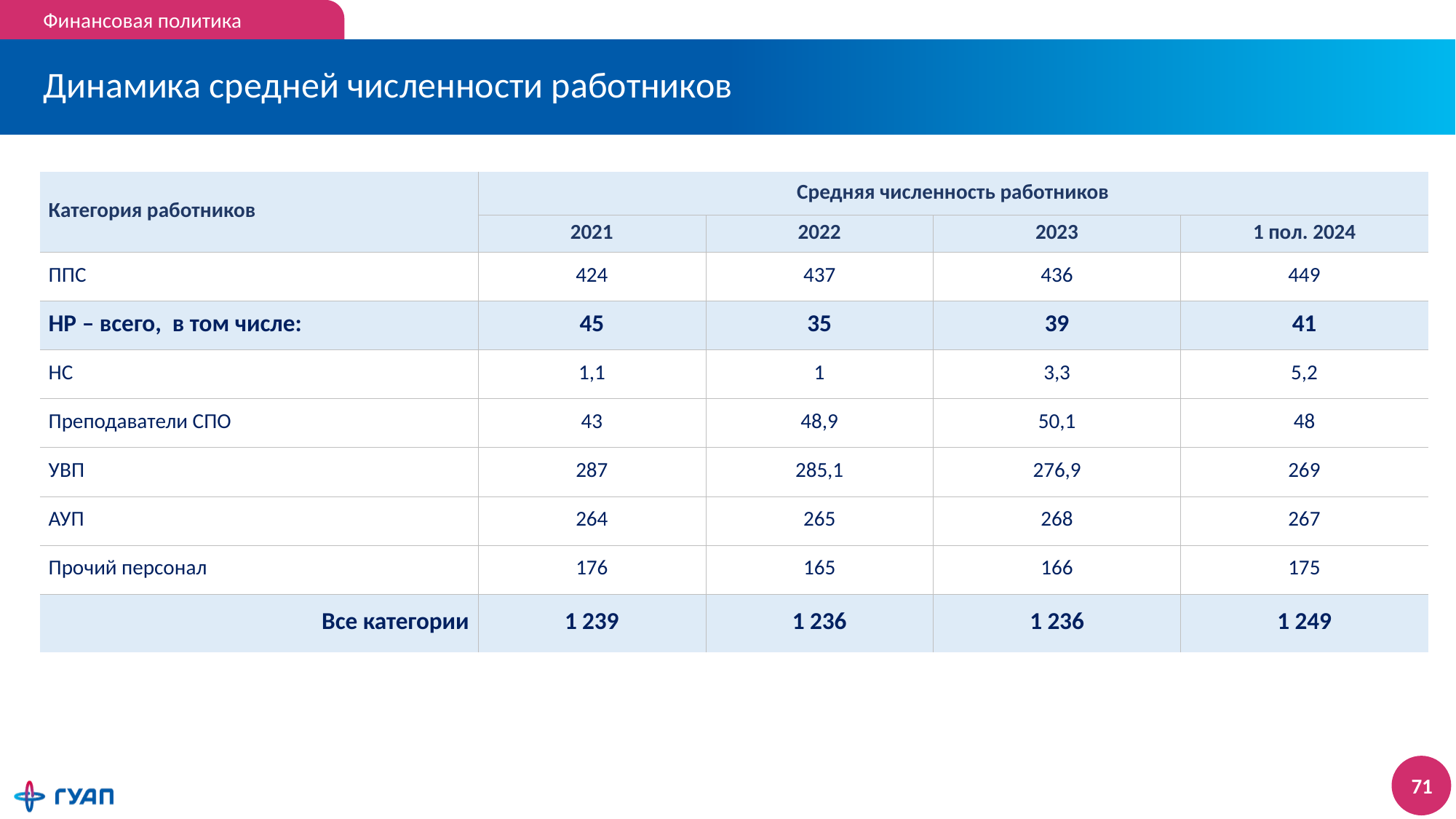

Финансовая политика
# Динамика средней численности работников
| Категория работников | Средняя численность работников |  |  |  |
| --- | --- | --- | --- | --- |
|  | 2021 | 2022 | 2023 | 1 пол. 2024 |
| ППС | 424 | 437 | 436 | 449 |
| НР – всего, в том числе: | 45 | 35 | 39 | 41 |
| НС | 1,1 | 1 | 3,3 | 5,2 |
| Преподаватели СПО | 43 | 48,9 | 50,1 | 48 |
| УВП | 287 | 285,1 | 276,9 | 269 |
| АУП | 264 | 265 | 268 | 267 |
| Прочий персонал | 176 | 165 | 166 | 175 |
| Все категории | 1 239 | 1 236 | 1 236 | 1 249 |